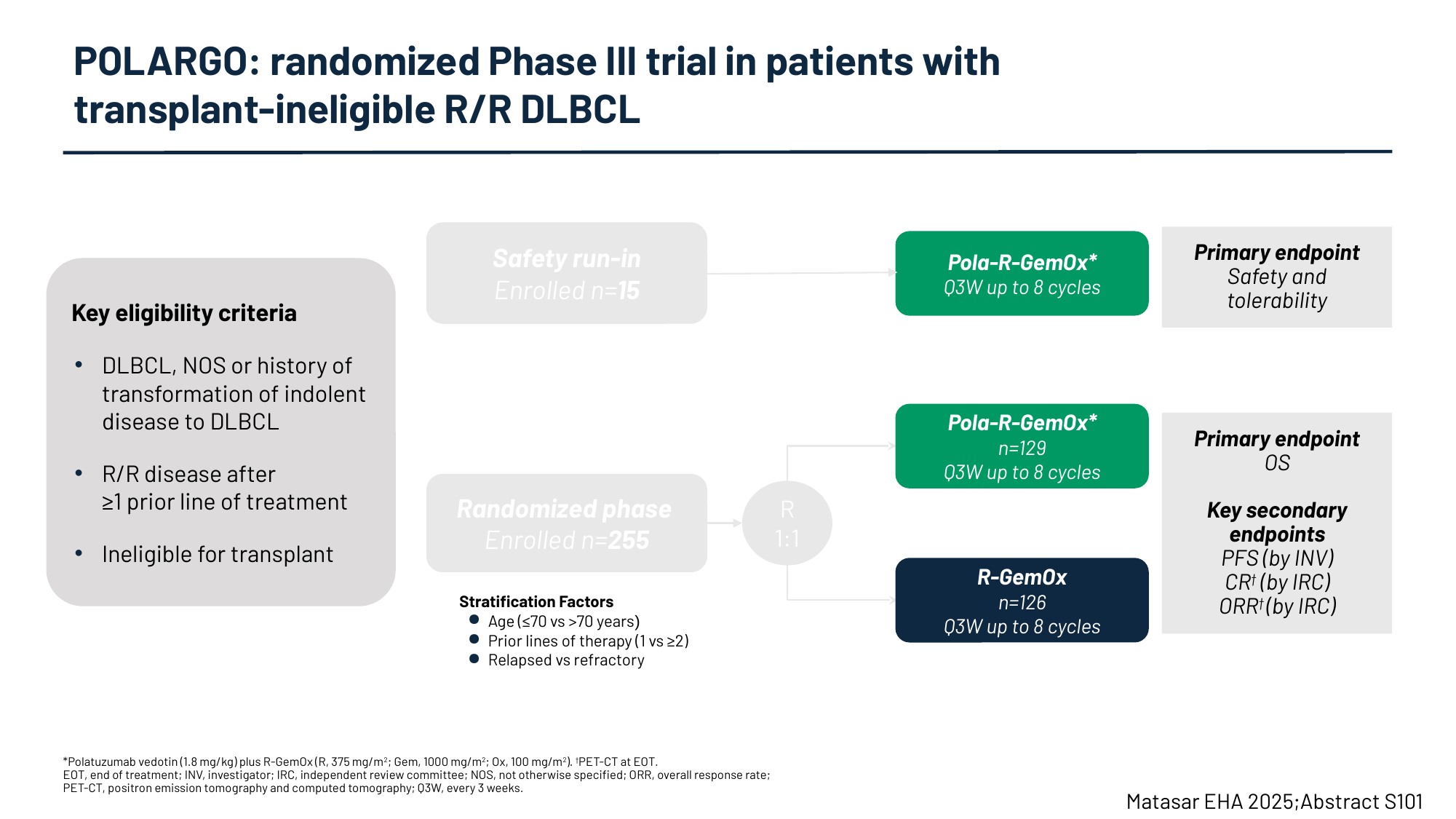

# POLARGO: randomized Phase III trial in patients with transplant-ineligible R/R DLBCL
Safety run-in
Enrolled n=15
Primary endpoint
Safety and tolerability
Pola-R-GemOx*
Q3W up to 8 cycles
Pola-R-GemOx*
n=129
Q3W up to 8 cycles

Randomized phase
Enrolled n=255
R
1:1
R-GemOx
n=126
Q3W up to 8 cycles
Primary endpoint
OS

Key secondary endpoints
PFS (by INV)
CR† (by IRC)
ORR† (by IRC)

Stratification Factors
Age (≤70 vs >70 years)
Prior lines of therapy (1 vs ≥2)
Relapsed vs refractory

Key eligibility criteria
DLBCL, NOS or history of transformation of indolent disease to DLBCL
R/R disease after
≥1 prior line of treatment
Ineligible for transplant
*Polatuzumab vedotin (1.8 mg/kg) plus R-GemOx (R, 375 mg/m2; Gem, 1000 mg/m2; Ox, 100 mg/m2). †PET-CT at EOT.
EOT, end of treatment; INV, investigator; IRC, independent review committee; NOS, not otherwise specified; ORR, overall response rate;
PET-CT, positron emission tomography and computed tomography; Q3W, every 3 weeks.
Matasar EHA 2025;Abstract S101